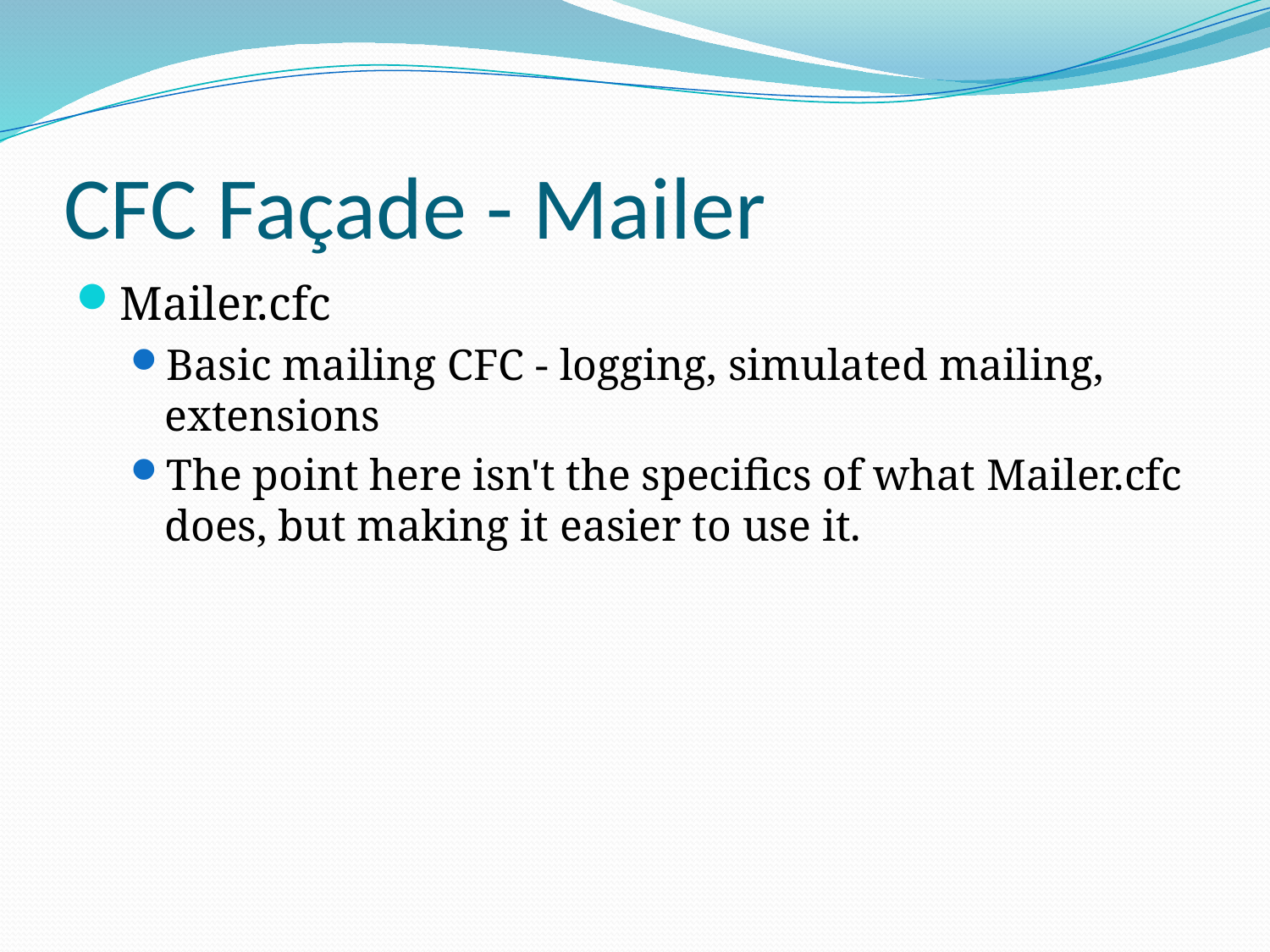

# CFC Façade - Mailer
Mailer.cfc
Basic mailing CFC - logging, simulated mailing, extensions
The point here isn't the specifics of what Mailer.cfc does, but making it easier to use it.